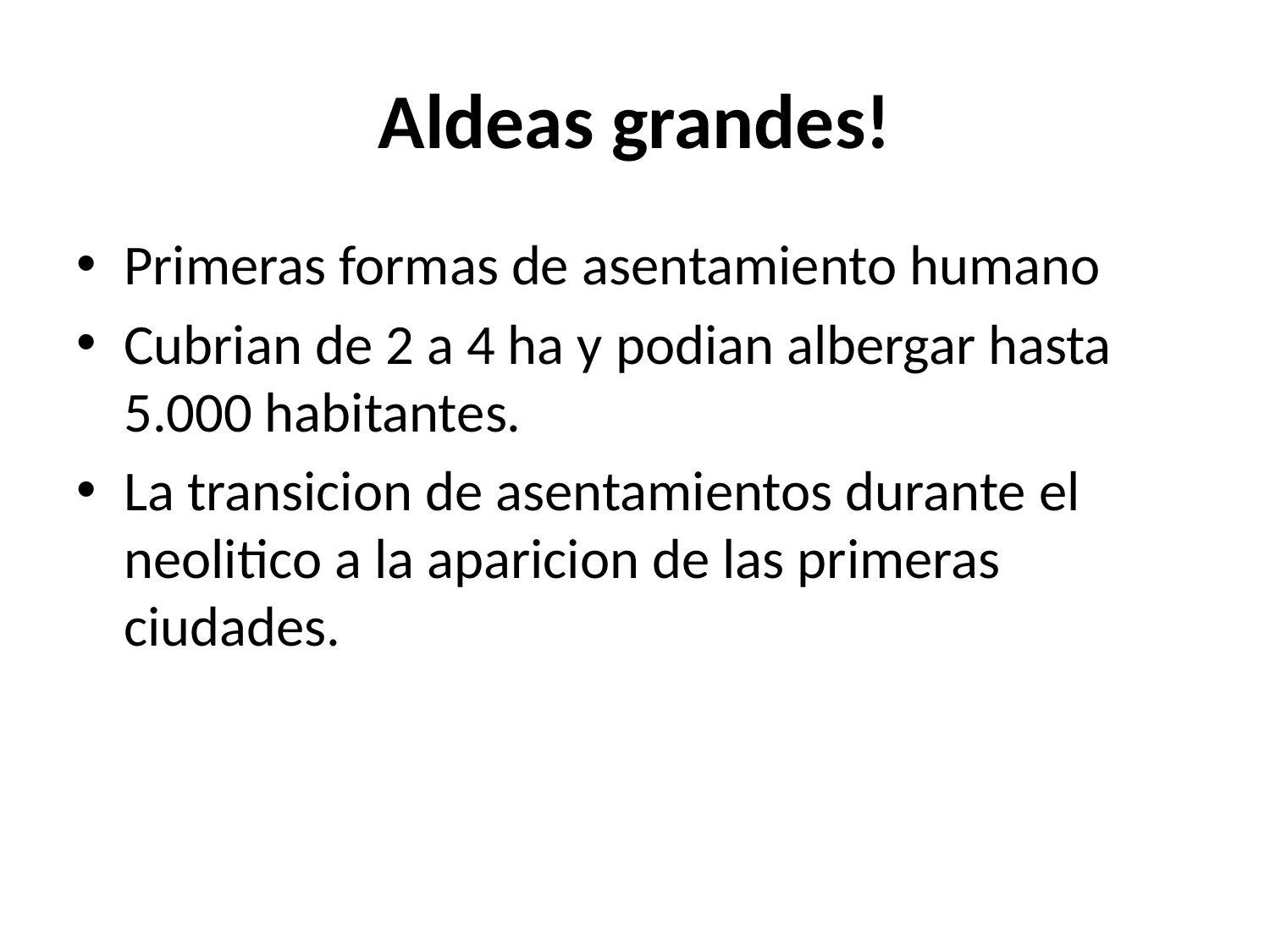

# Aldeas grandes!
Primeras formas de asentamiento humano
Cubrian de 2 a 4 ha y podian albergar hasta 5.000 habitantes.
La transicion de asentamientos durante el neolitico a la aparicion de las primeras ciudades.